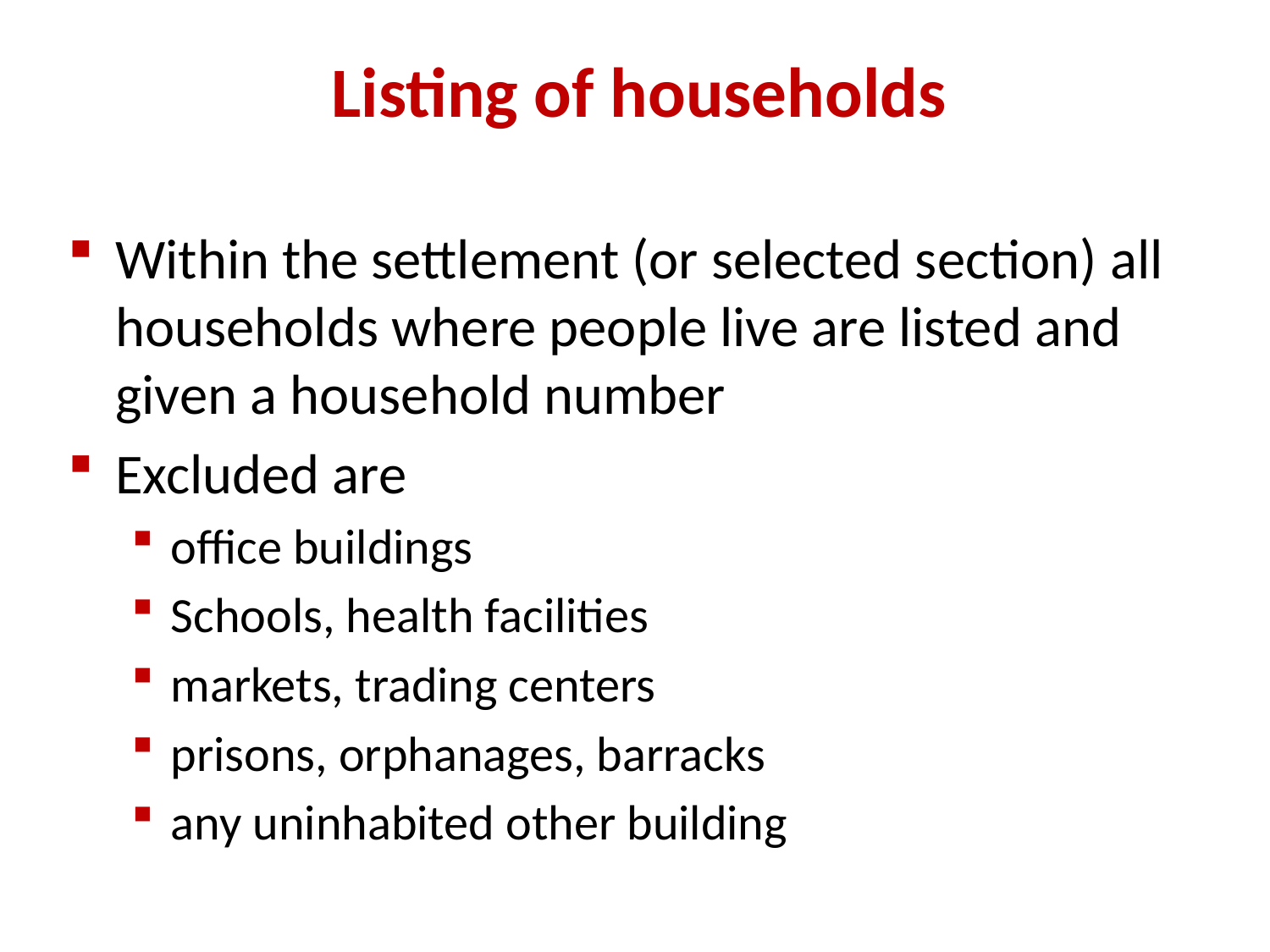

Listing of households
Within the settlement (or selected section) all households where people live are listed and given a household number
Excluded are
office buildings
Schools, health facilities
markets, trading centers
prisons, orphanages, barracks
any uninhabited other building